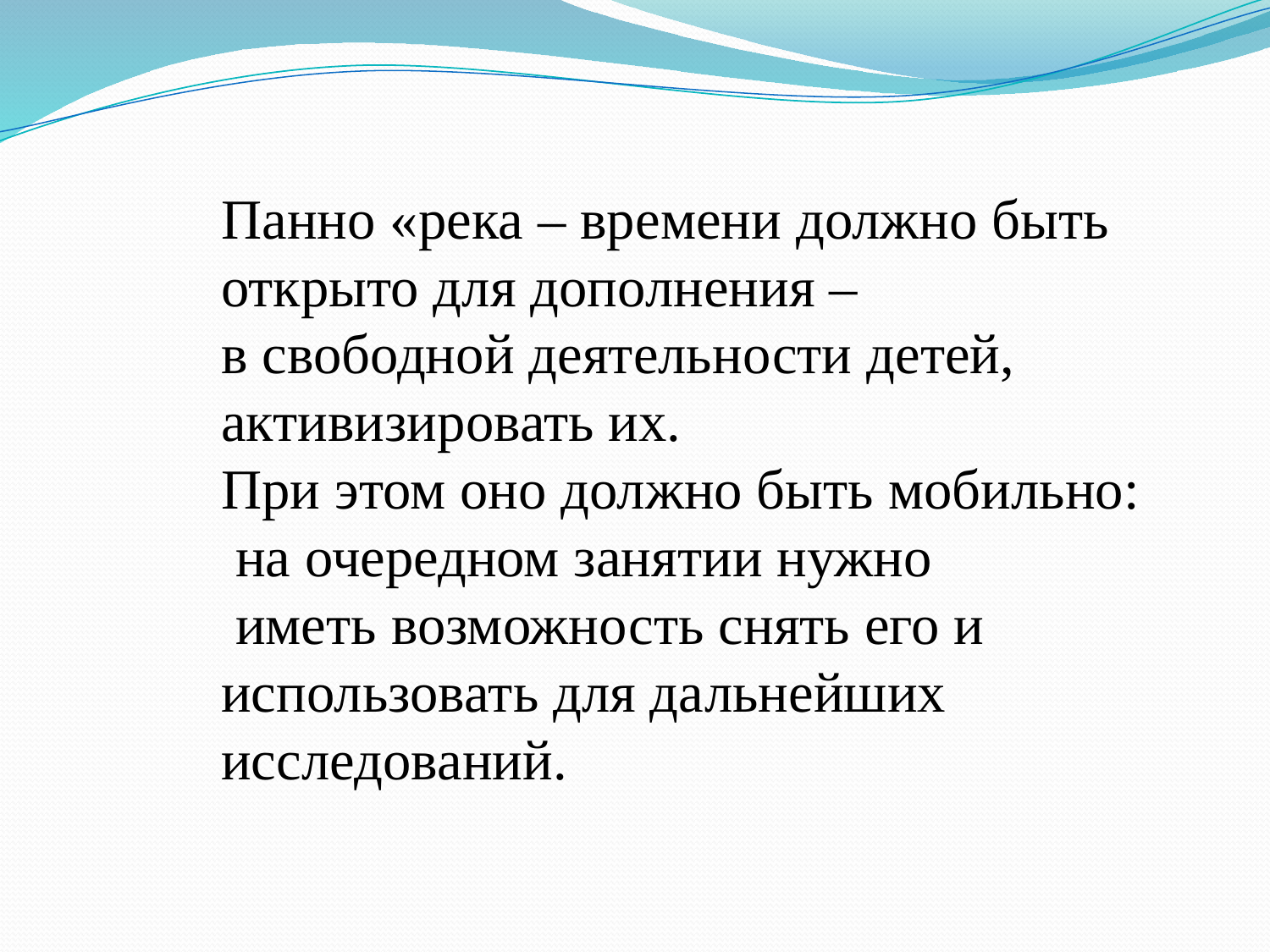

Панно «река – времени должно быть
открыто для дополнения –
в свободной деятельности детей,
активизировать их.
При этом оно должно быть мобильно:
 на очередном занятии нужно
 иметь возможность снять его и
использовать для дальнейших
исследований.